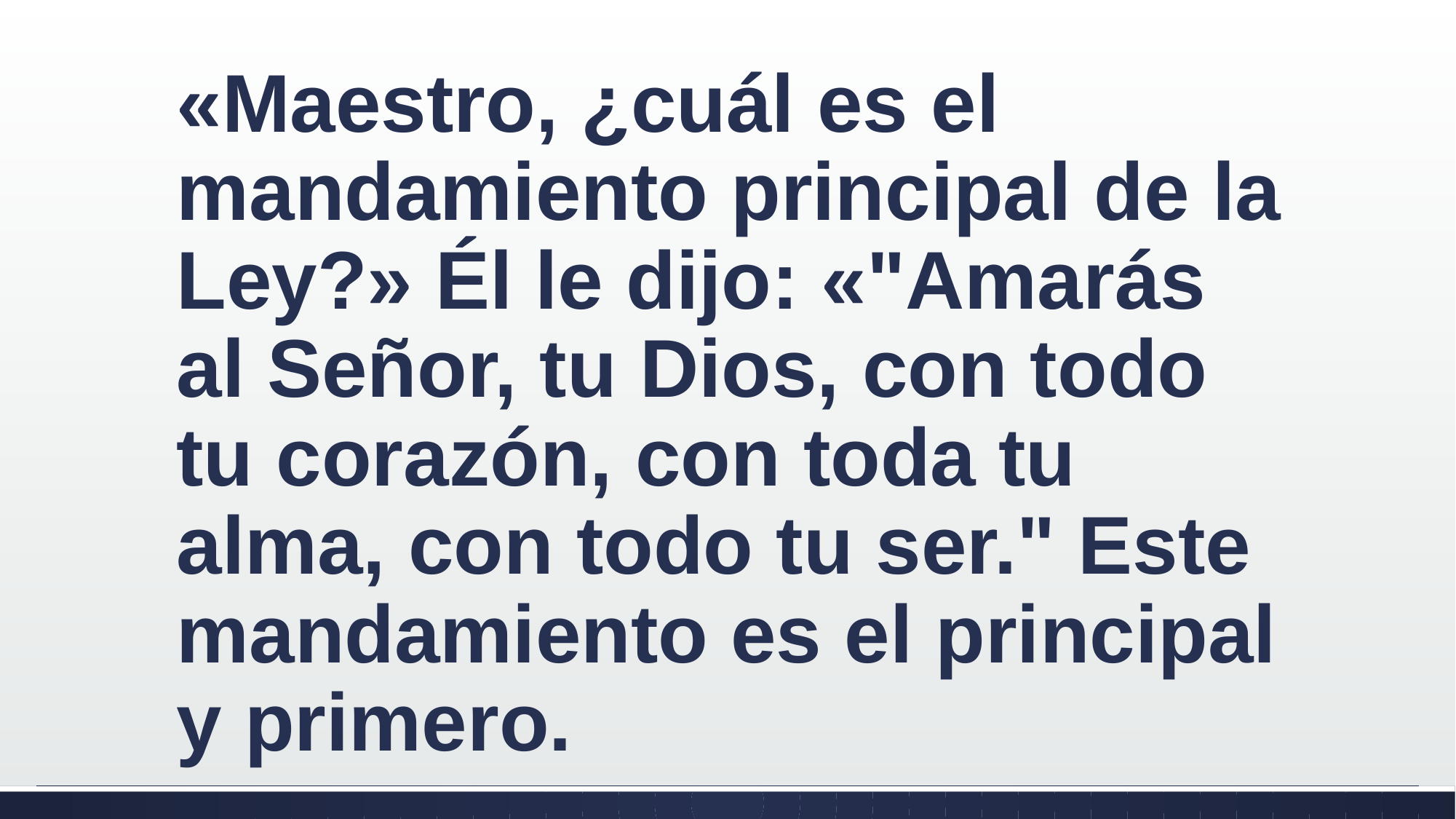

#
«Maestro, ¿cuál es el mandamiento principal de la Ley?» Él le dijo: «"Amarás al Señor, tu Dios, con todo tu corazón, con toda tu alma, con todo tu ser." Este mandamiento es el principal y primero.